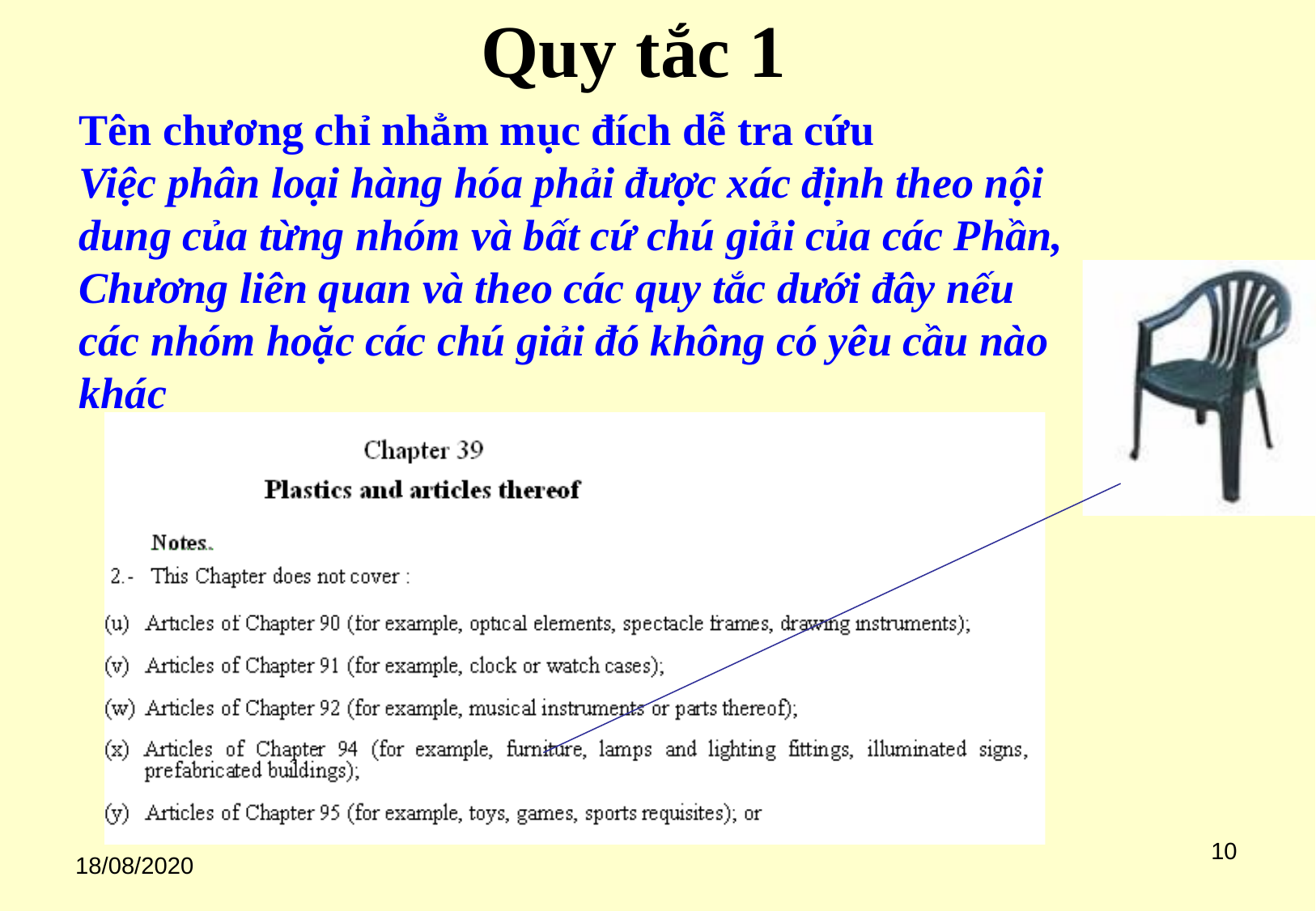

# Quy tắc 1
Tên chương chỉ nhẳm mục đích dễ tra cứu
Việc phân loại hàng hóa phải được xác định theo nội dung của từng nhóm và bất cứ chú giải của các Phần, Chương liên quan và theo các quy tắc dưới đây nếu các nhóm hoặc các chú giải đó không có yêu cầu nào khác

10
18/08/2020